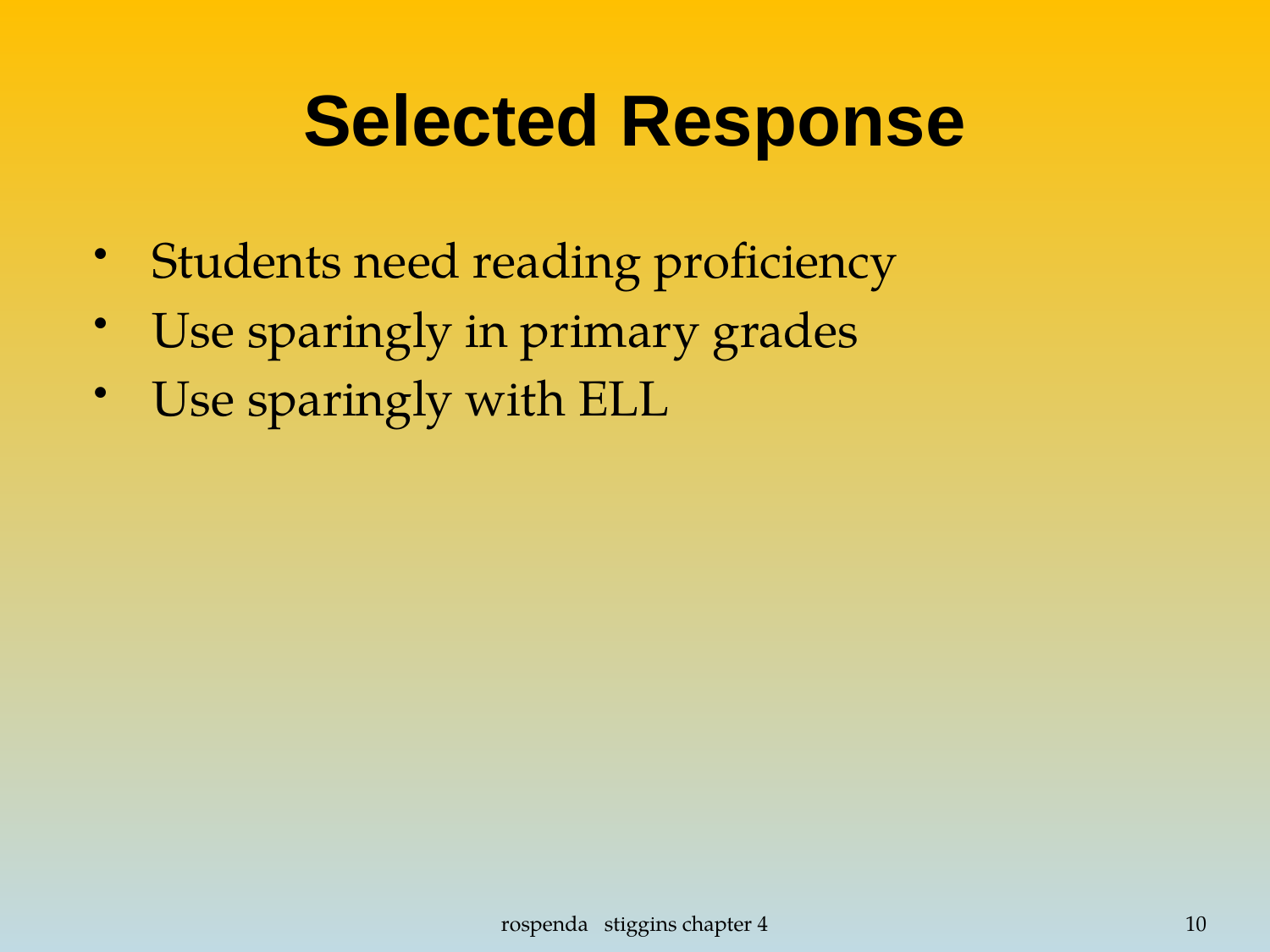

# Selected Response
Students need reading proficiency
Use sparingly in primary grades
Use sparingly with ELL

rospenda   stiggins chapter 4
10